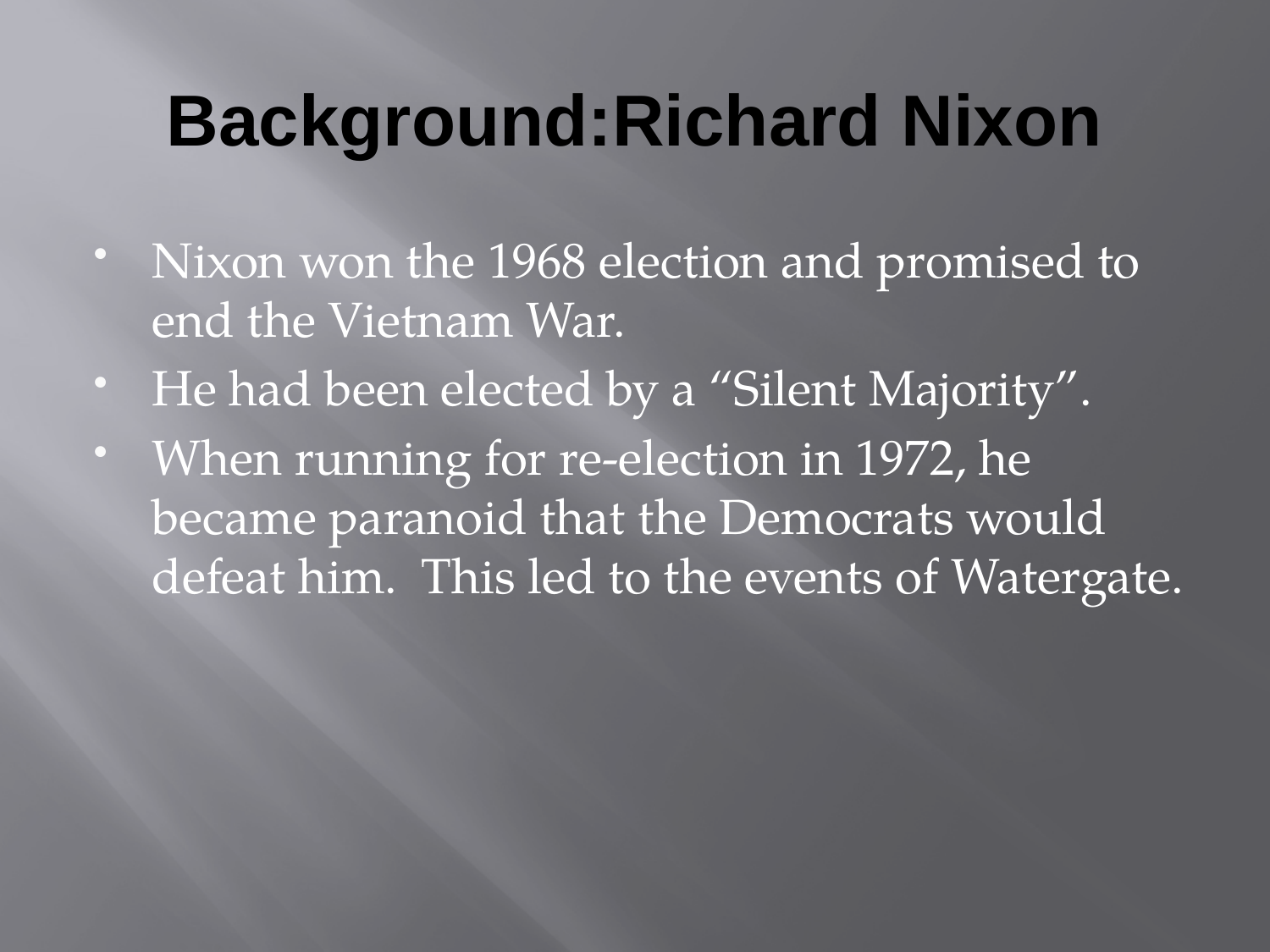

# Background:Richard Nixon
Nixon won the 1968 election and promised to end the Vietnam War.
He had been elected by a “Silent Majority”.
When running for re-election in 1972, he became paranoid that the Democrats would defeat him.  This led to the events of Watergate.